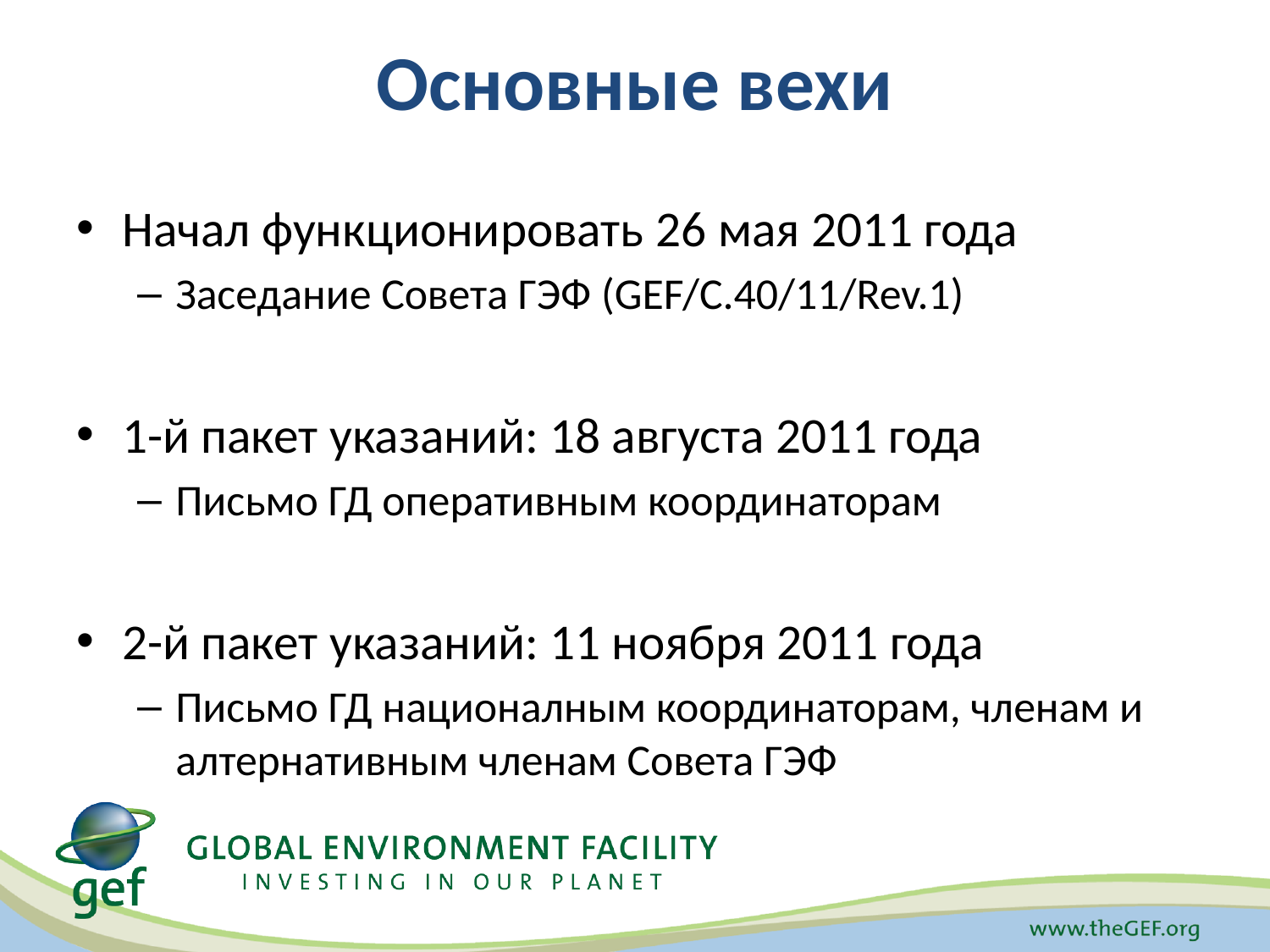

# Основные вехи
Начал функционировать 26 мая 2011 года
Заседание Совета ГЭФ (GEF/C.40/11/Rev.1)

1-й пакет указаний: 18 августа 2011 года
Письмо ГД оперативным координаторам

2-й пакет указаний: 11 ноября 2011 года
Письмо ГД националным координаторам, членам и алтернативным членам Совета ГЭФ